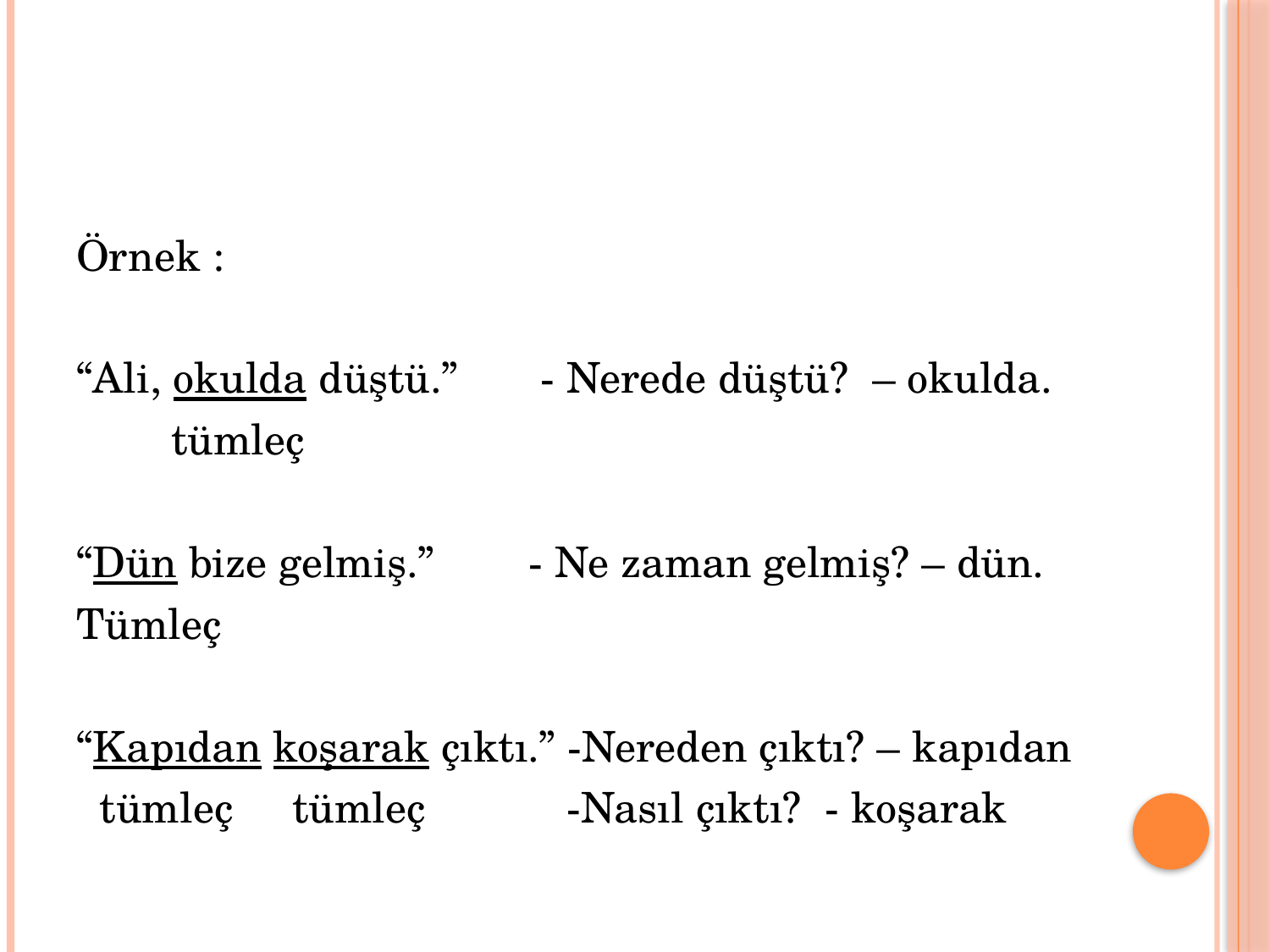

#
Örnek :

“Ali, okulda düştü.”       - Nerede düştü?  – okulda.
        tümleç

“Dün bize gelmiş.”        - Ne zaman gelmiş? – dün.
Tümleç

“Kapıdan koşarak çıktı.” -Nereden çıktı? – kapıdan
  tümleç     tümleç            -Nasıl çıktı?  - koşarak